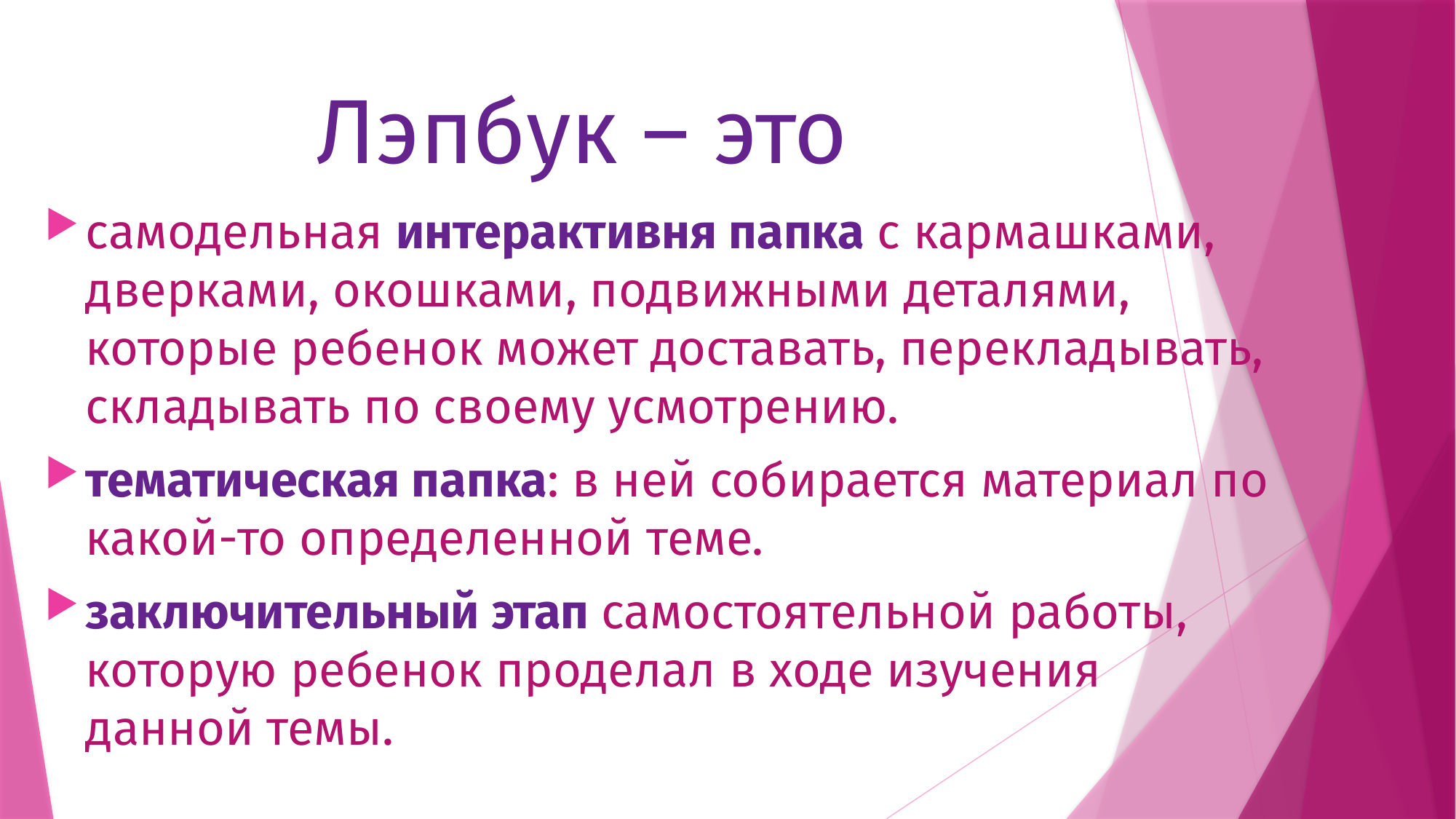

# Лэпбук – это
самодельная интерактивня папка с кармашками, дверками, окошками, подвижными деталями, которые ребенок может доставать, перекладывать, складывать по своему усмотрению.
тематическая папка: в ней собирается материал по какой-то определенной теме.
заключительный этап самостоятельной работы, которую ребенок проделал в ходе изучения данной темы.